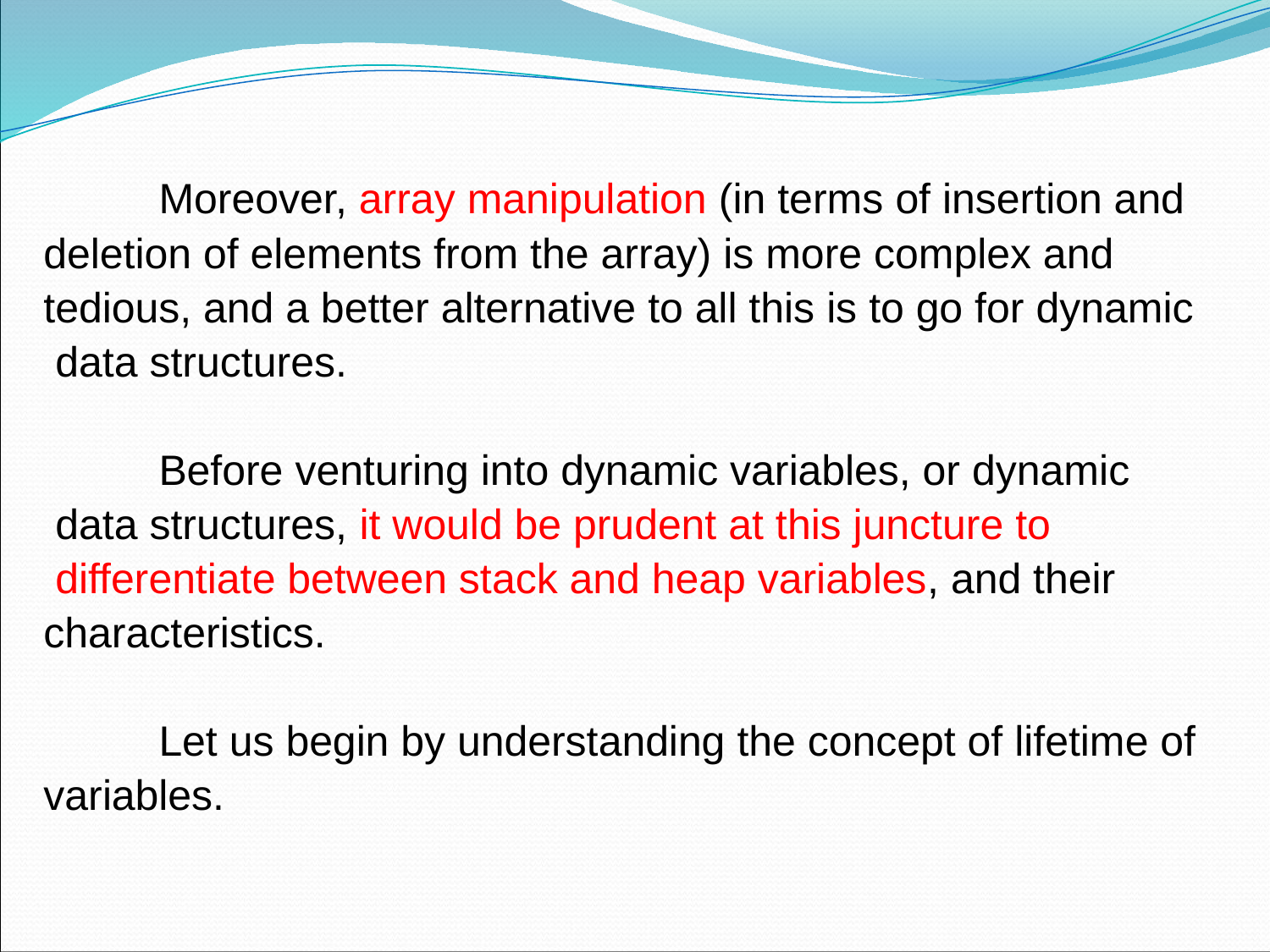

#

	Moreover, array manipulation (in terms of insertion and
 deletion of elements from the array) is more complex and
 tedious, and a better alternative to all this is to go for dynamic
  data structures.

	Before venturing into dynamic variables, or dynamic
  data structures, it would be prudent at this juncture to
  differentiate between stack and heap variables, and their
 characteristics.

	Let us begin by understanding the concept of lifetime of
 variables.